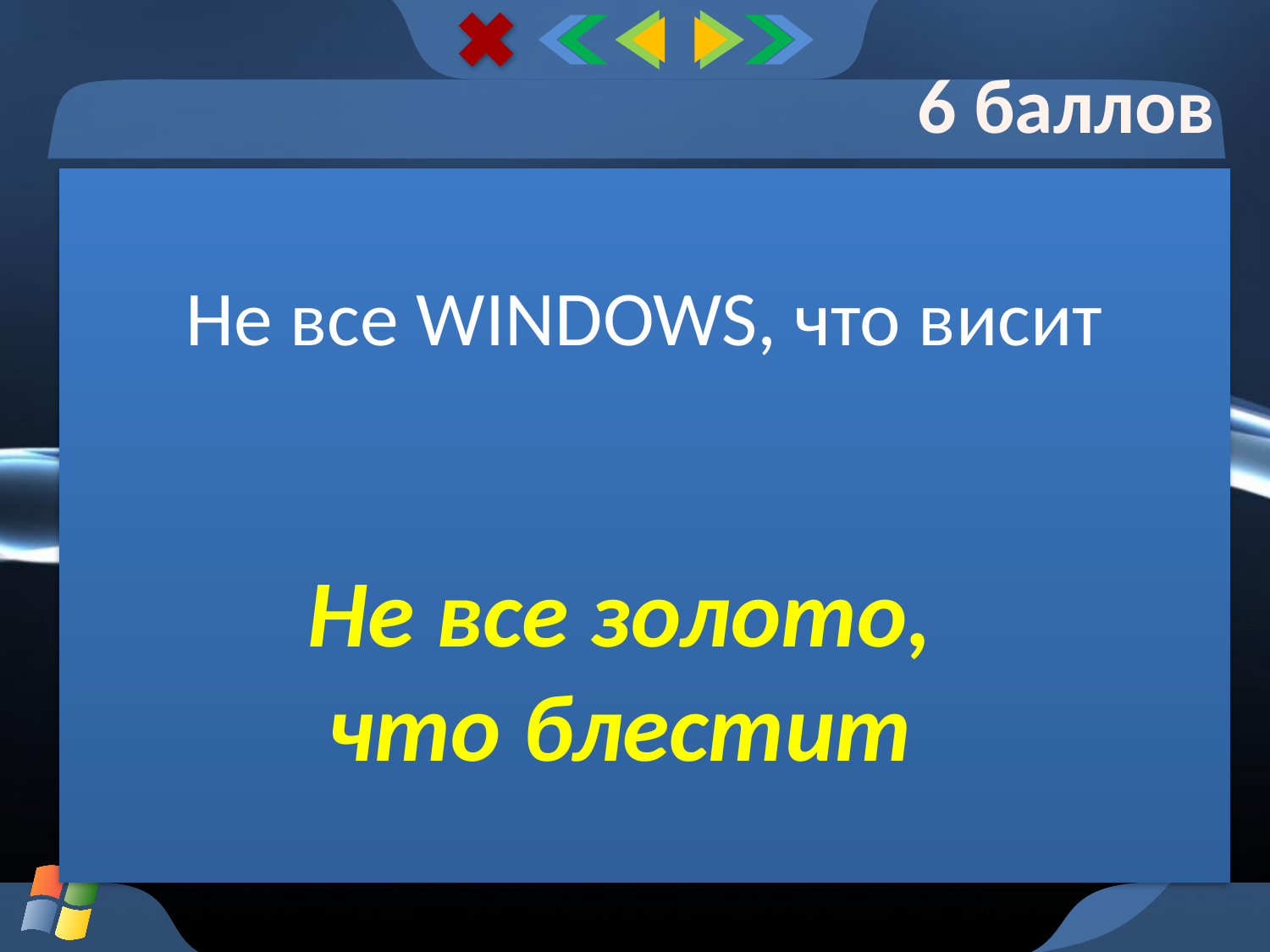

6 баллов

Не все WINDOWS, что висит

Не все золото, что блестит